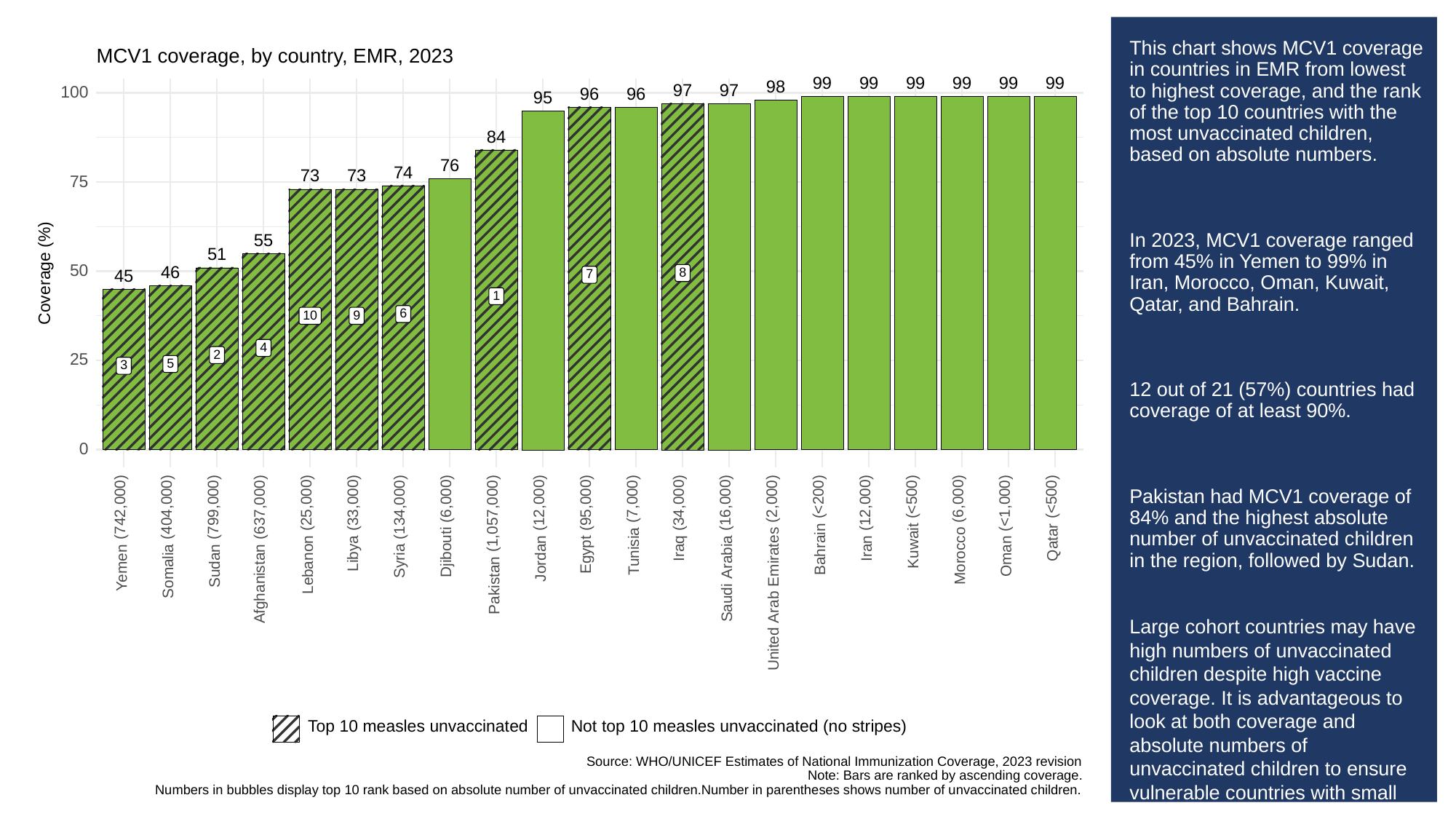

# This chart shows MCV1 coverage in countries in EMR from lowest to highest coverage, and the rank of the top 10 countries with the most unvaccinated children, based on absolute numbers.

In 2023, MCV1 coverage ranged from 45% in Yemen to 99% in Iran, Morocco, Oman, Kuwait, Qatar, and Bahrain.

12 out of 21 (57%) countries had coverage of at least 90%.

Pakistan had MCV1 coverage of 84% and the highest absolute number of unvaccinated children in the region, followed by Sudan.

Large cohort countries may have high numbers of unvaccinated children despite high vaccine coverage. It is advantageous to look at both coverage and absolute numbers of unvaccinated children to ensure vulnerable countries with small birth cohorts are not missed.

MCV1 coverage, by country, EMR, 2023
99
99
99
99
99
99

98
97
97
100
96
96
95

84

76

74

73
73

75

55

51

50
Coverage (%)

46

8

7
45

1

6

10
9

4

2

25

5

3

0

(<200)
(<500)
(<500)
(6,000)
(7,000)
(2,000)
(6,000)
(25,000)
(33,000)
(12,000)
(95,000)
(34,000)
(16,000)
(12,000)
(<1,000)
(742,000)
(404,000)
(799,000)
(637,000)
(134,000)
(1,057,000)
Qatar
Kuwait
Iraq
Iran
Bahrain
Djibouti
Tunisia
Libya
Egypt
Morocco
Oman
Emirates
Arabia
Jordan
Syria
Lebanon
Sudan
Yemen
Somalia
Afghanistan
Pakistan
Saudi
Arab
United

Not top 10 measles unvaccinated (no stripes)
Top 10 measles unvaccinated

Source: WHO/UNICEF Estimates of National Immunization Coverage, 2023 revision
Note: Bars are ranked by ascending coverage.
Numbers in bubbles display top 10 rank based on absolute number of unvaccinated children.Number in parentheses shows number of unvaccinated children.